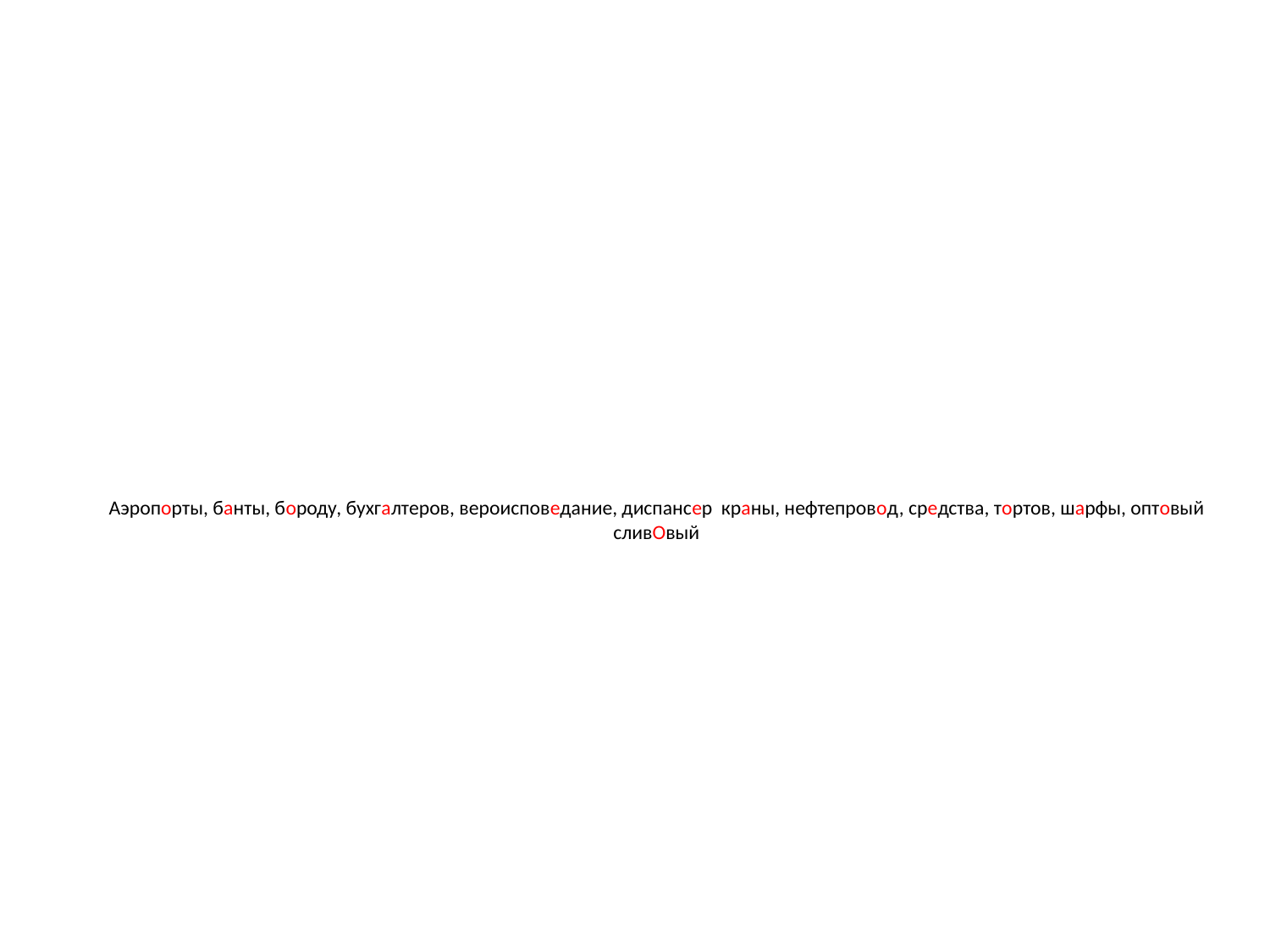

# Аэропорты, банты, бороду, бухгалтеров, вероисповедание, диспансер  краны, нефтепровод, средства, тортов, шарфы, оптовый сливОвый